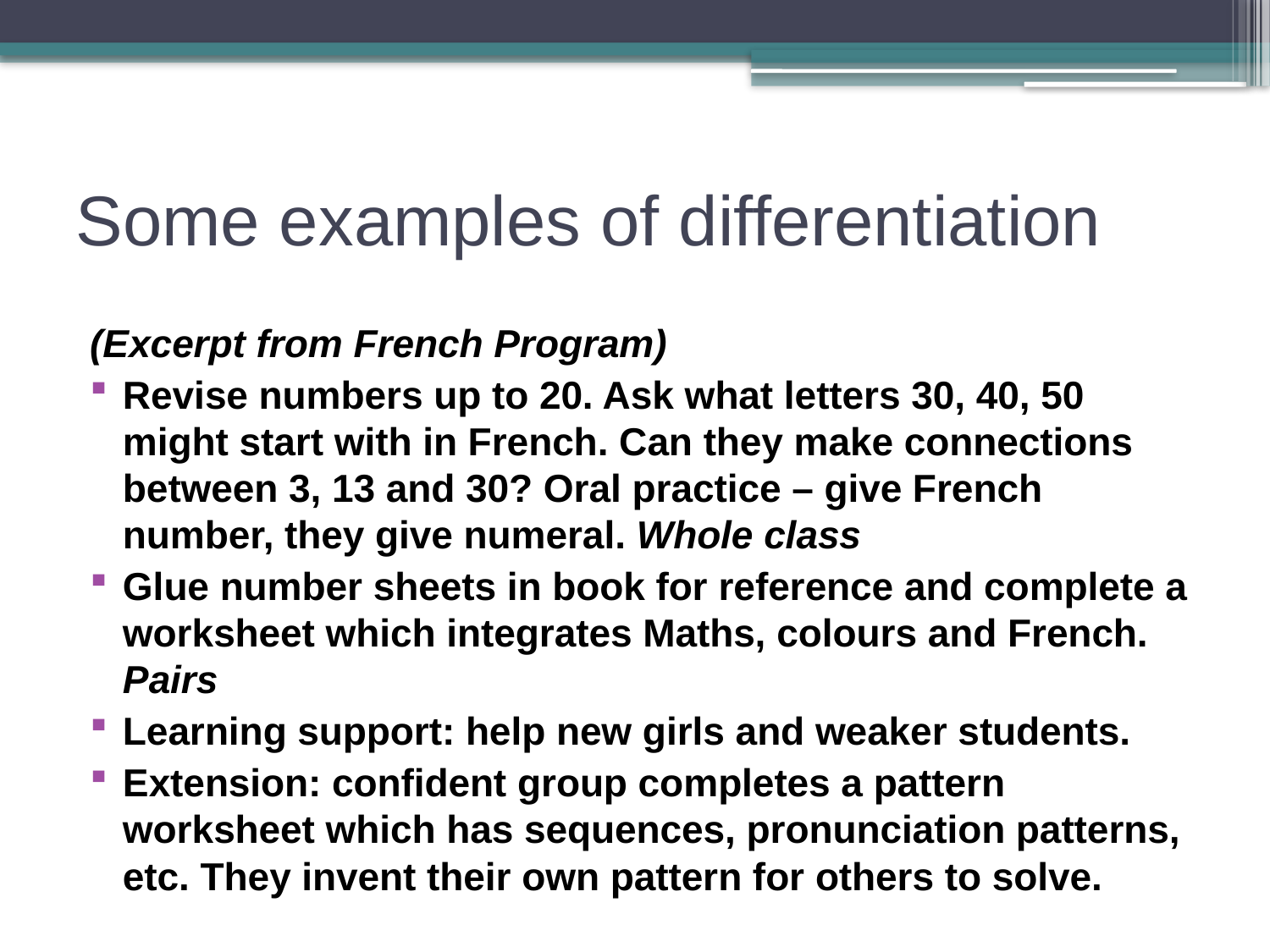

# Some examples of differentiation
(Excerpt from French Program)
Revise numbers up to 20. Ask what letters 30, 40, 50 might start with in French. Can they make connections between 3, 13 and 30? Oral practice – give French number, they give numeral. Whole class
Glue number sheets in book for reference and complete a worksheet which integrates Maths, colours and French. Pairs
Learning support: help new girls and weaker students.
Extension: confident group completes a pattern worksheet which has sequences, pronunciation patterns, etc. They invent their own pattern for others to solve.